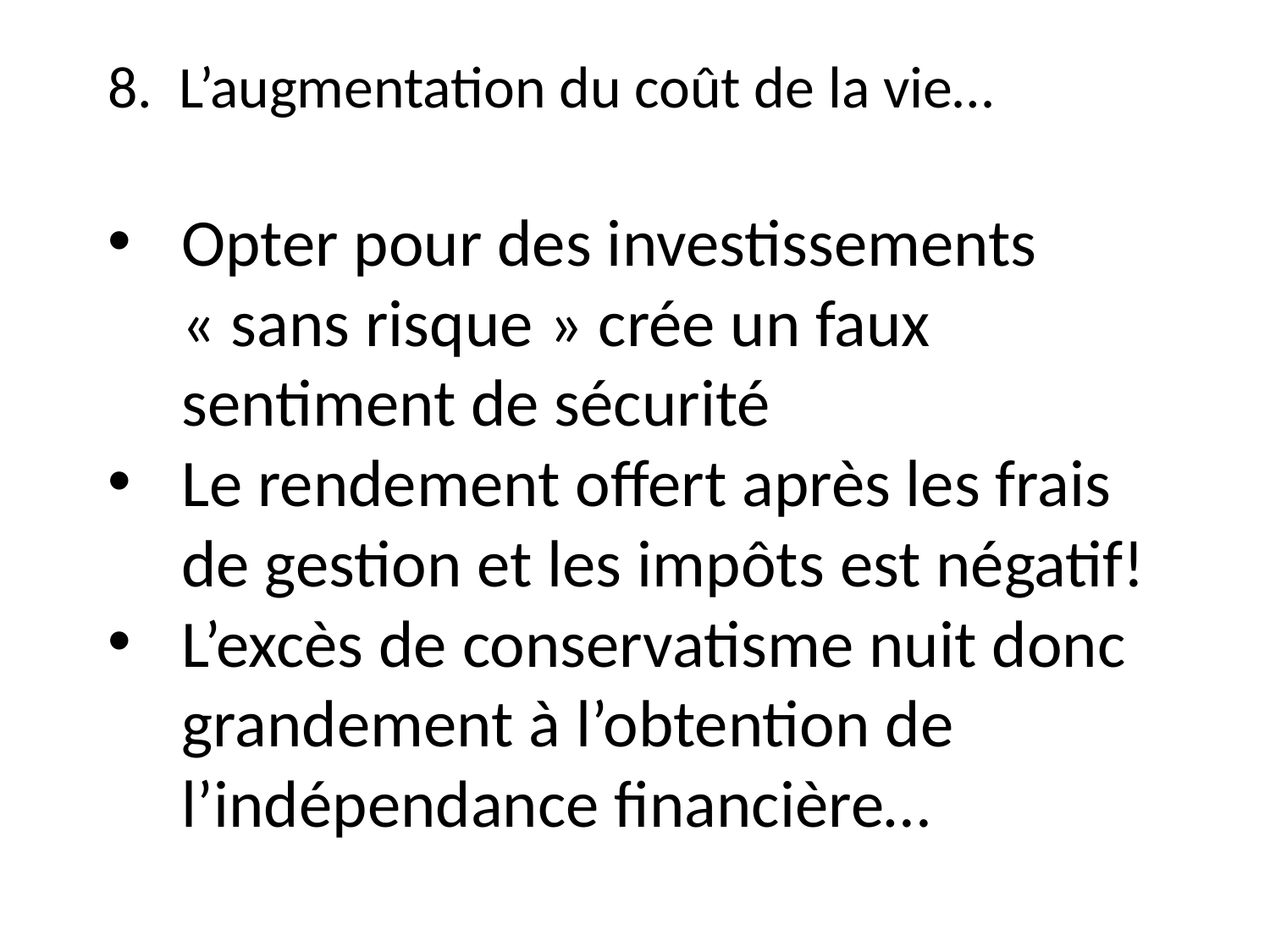

8.  L’augmentation du coût de la vie…

Opter pour des investissements « sans risque » crée un faux sentiment de sécurité
Le rendement offert après les frais de gestion et les impôts est négatif!
L’excès de conservatisme nuit donc grandement à l’obtention de l’indépendance financière…